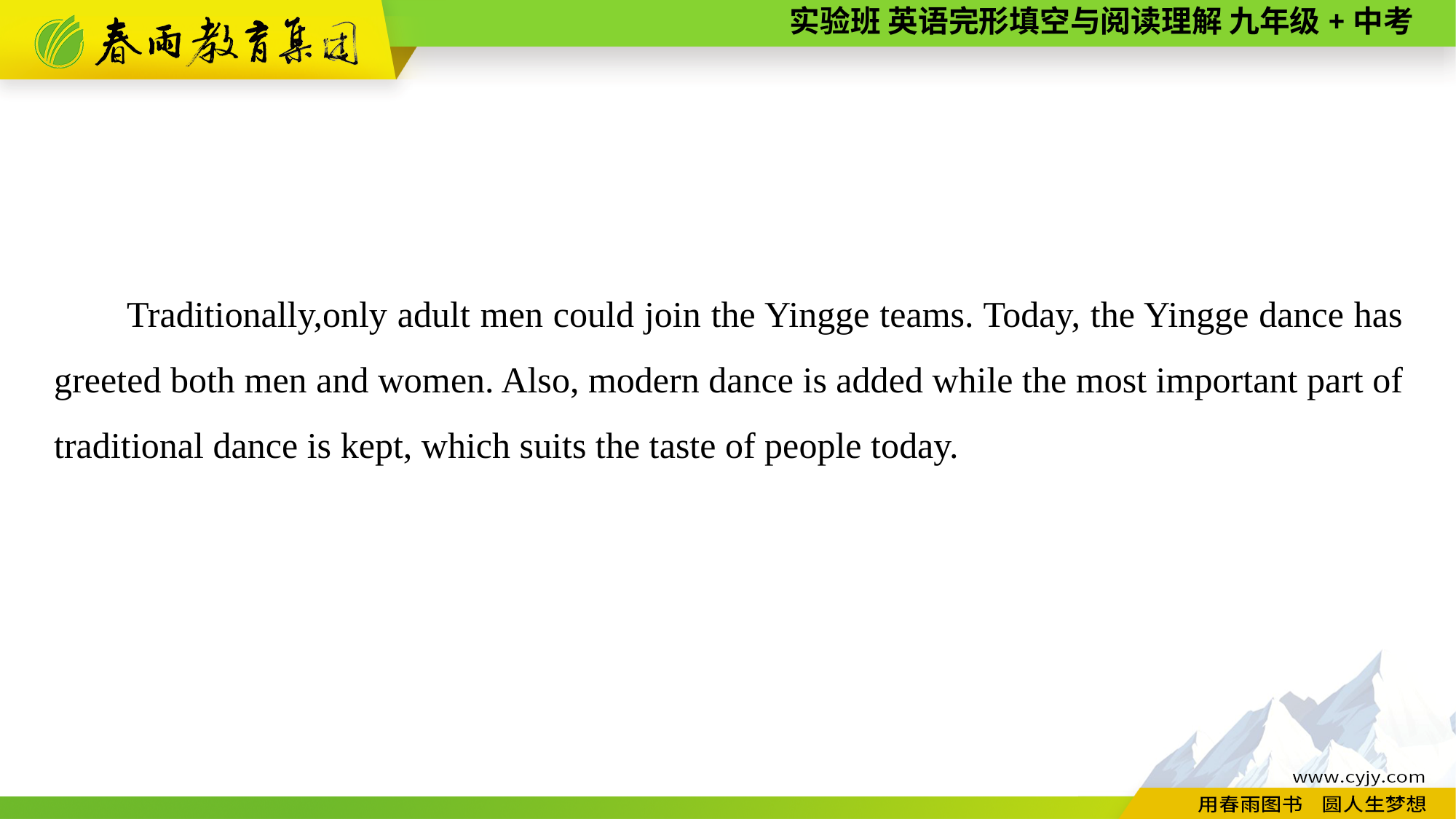

Traditionally,only adult men could join the Yingge teams. Today, the Yingge dance has greeted both men and women. Also, modern dance is added while the most important part of traditional dance is kept, which suits the taste of people today.